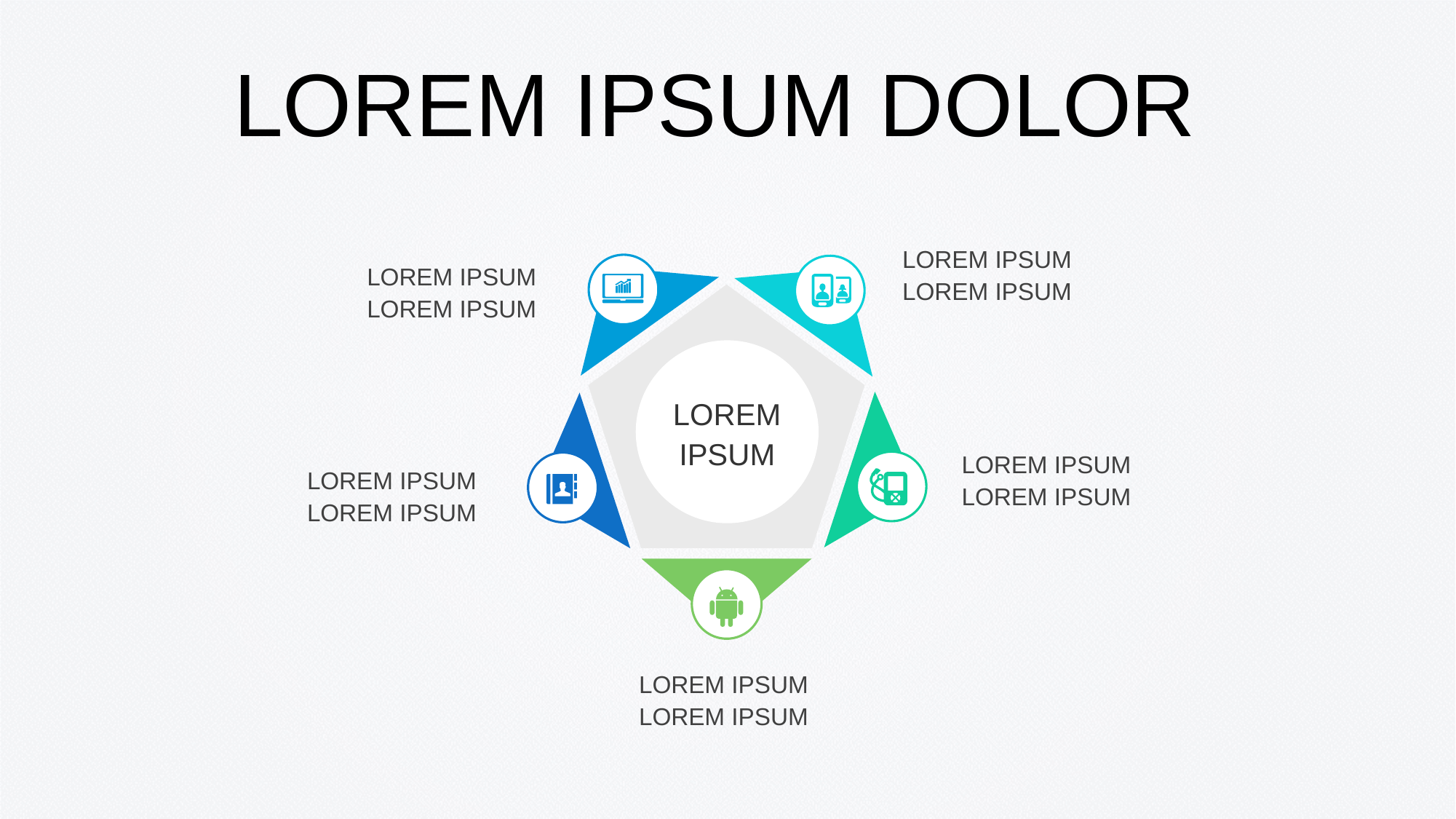

# LOREM IPSUM DOLOR
LOREM IPSUM
LOREM IPSUM
LOREM IPSUM
LOREM IPSUM

LOREM IPSUM
LOREM IPSUM
LOREM IPSUM
LOREM IPSUM
LOREM IPSUM

LOREM IPSUM
LOREM IPSUM